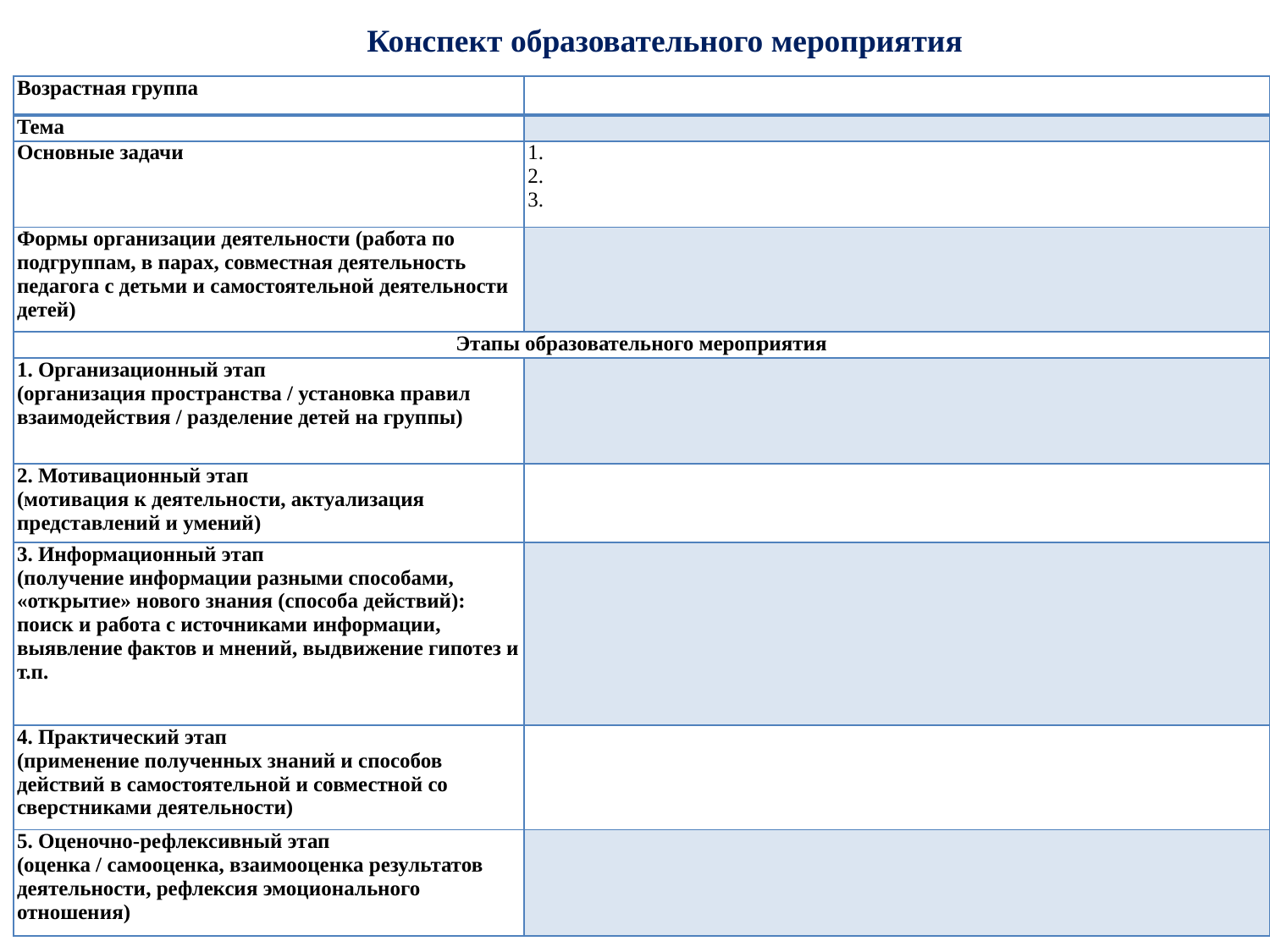

Конспект образовательного мероприятия
| Возрастная группа |  |
| --- | --- |
| Тема |  |
| Основные задачи | 1. 2. 3. |
| Формы организации деятельности (работа по подгруппам, в парах, совместная деятельность педагога с детьми и самостоятельной деятельности детей) |  |
| Этапы образовательного мероприятия |  |
| 1. Организационный этап (организация пространства / установка правил взаимодействия / разделение детей на группы) |  |
| 2. Мотивационный этап (мотивация к деятельности, актуализация представлений и умений) |  |
| 3. Информационный этап (получение информации разными способами, «открытие» нового знания (способа действий): поиск и работа с источниками информации, выявление фактов и мнений, выдвижение гипотез и т.п. |  |
| 4. Практический этап (применение полученных знаний и способов действий в самостоятельной и совместной со сверстниками деятельности) |  |
| 5. Оценочно-рефлексивный этап (оценка / самооценка, взаимооценка результатов деятельности, рефлексия эмоционального отношения) |  |